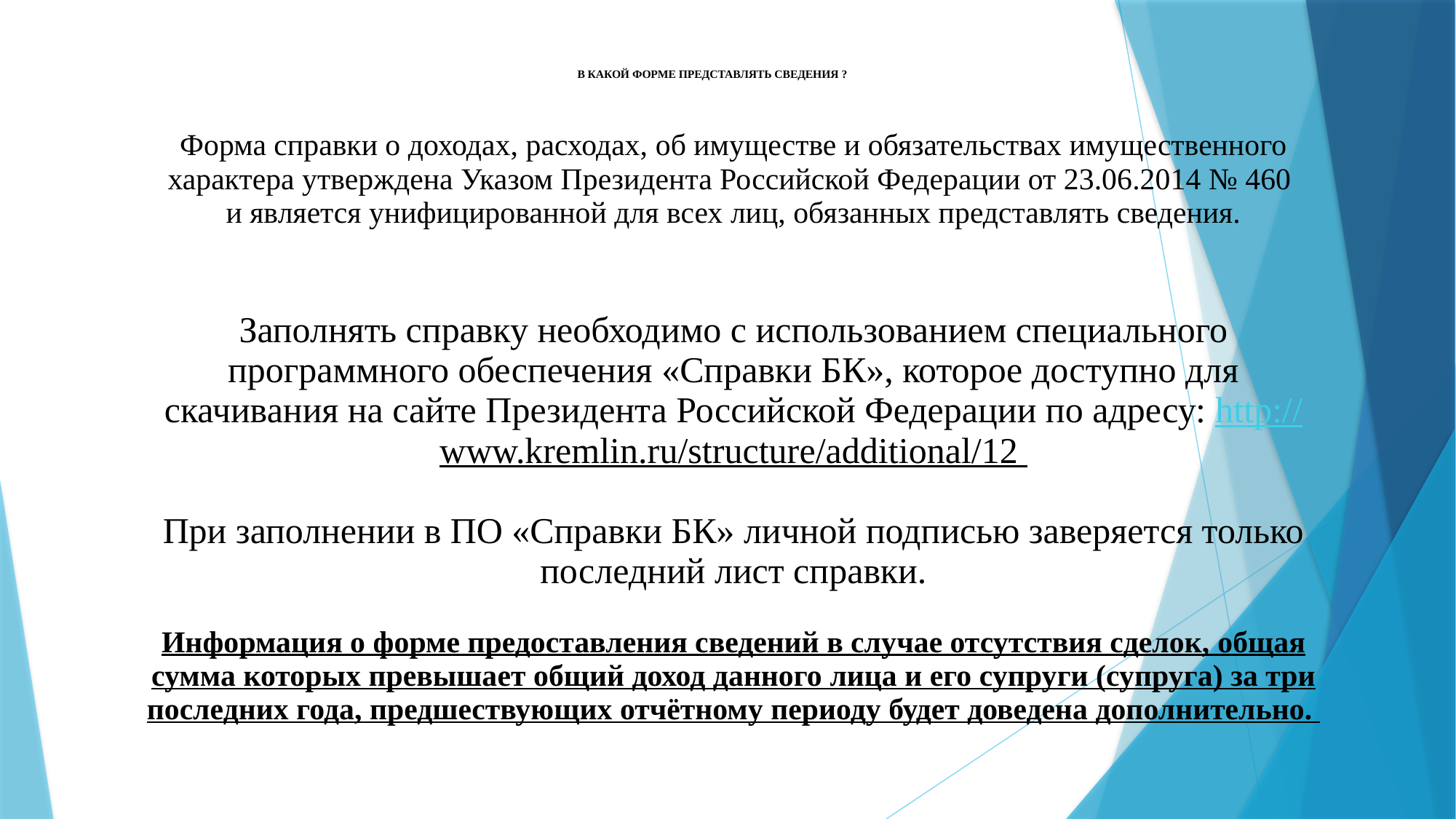

# В КАКОЙ ФОРМЕ ПРЕДСТАВЛЯТЬ СВЕДЕНИЯ ?
Форма справки о доходах, расходах, об имуществе и обязательствах имущественного характера утверждена Указом Президента Российской Федерации от 23.06.2014 № 460
и является унифицированной для всех лиц, обязанных представлять сведения.

Заполнять справку необходимо с использованием специального программного обеспечения «Справки БК», которое доступно для скачивания на сайте Президента Российской Федерации по адресу: http://www.kremlin.ru/structure/additional/12

При заполнении в ПО «Справки БК» личной подписью заверяется только последний лист справки.

Информация о форме предоставления сведений в случае отсутствия сделок, общая сумма которых превышает общий доход данного лица и его супруги (супруга) за три последних года, предшествующих отчётному периоду будет доведена дополнительно.